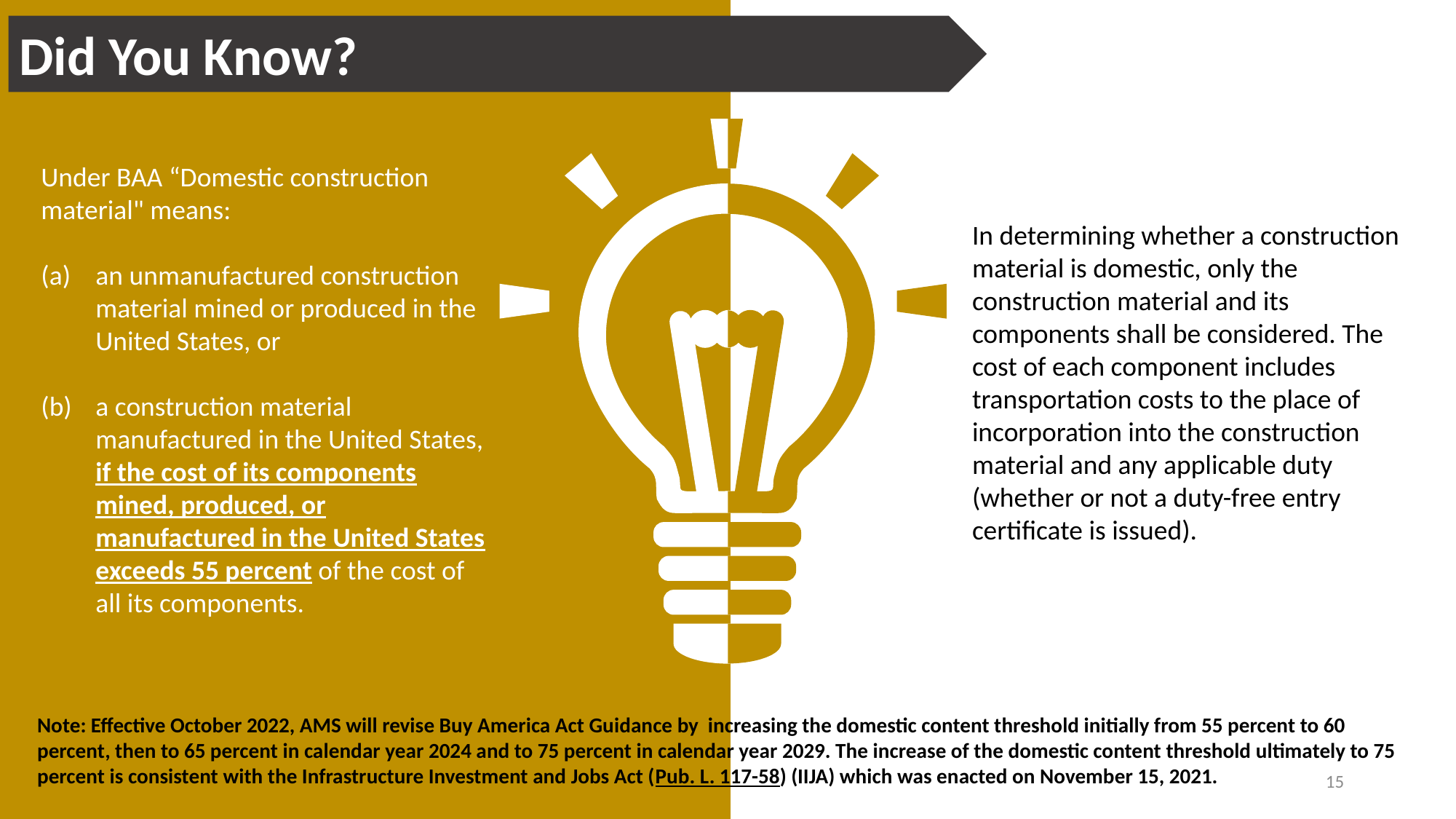

Did You Know?

Under BAA “Domestic construction material" means:

an unmanufactured construction material mined or produced in the United States, or

a construction material manufactured in the United States, if the cost of its components mined, produced, or manufactured in the United States exceeds 55 percent of the cost of all its components.

In determining whether a construction material is domestic, only the construction material and its components shall be considered. The cost of each component includes transportation costs to the place of incorporation into the construction material and any applicable duty (whether or not a duty-free entry certificate is issued).

Note: Effective October 2022, AMS will revise Buy America Act Guidance by  increasing the domestic content threshold initially from 55 percent to 60 percent, then to 65 percent in calendar year 2024 and to 75 percent in calendar year 2029. The increase of the domestic content threshold ultimately to 75 percent is consistent with the Infrastructure Investment and Jobs Act (Pub. L. 117-58) (IIJA) which was enacted on November 15, 2021.
15